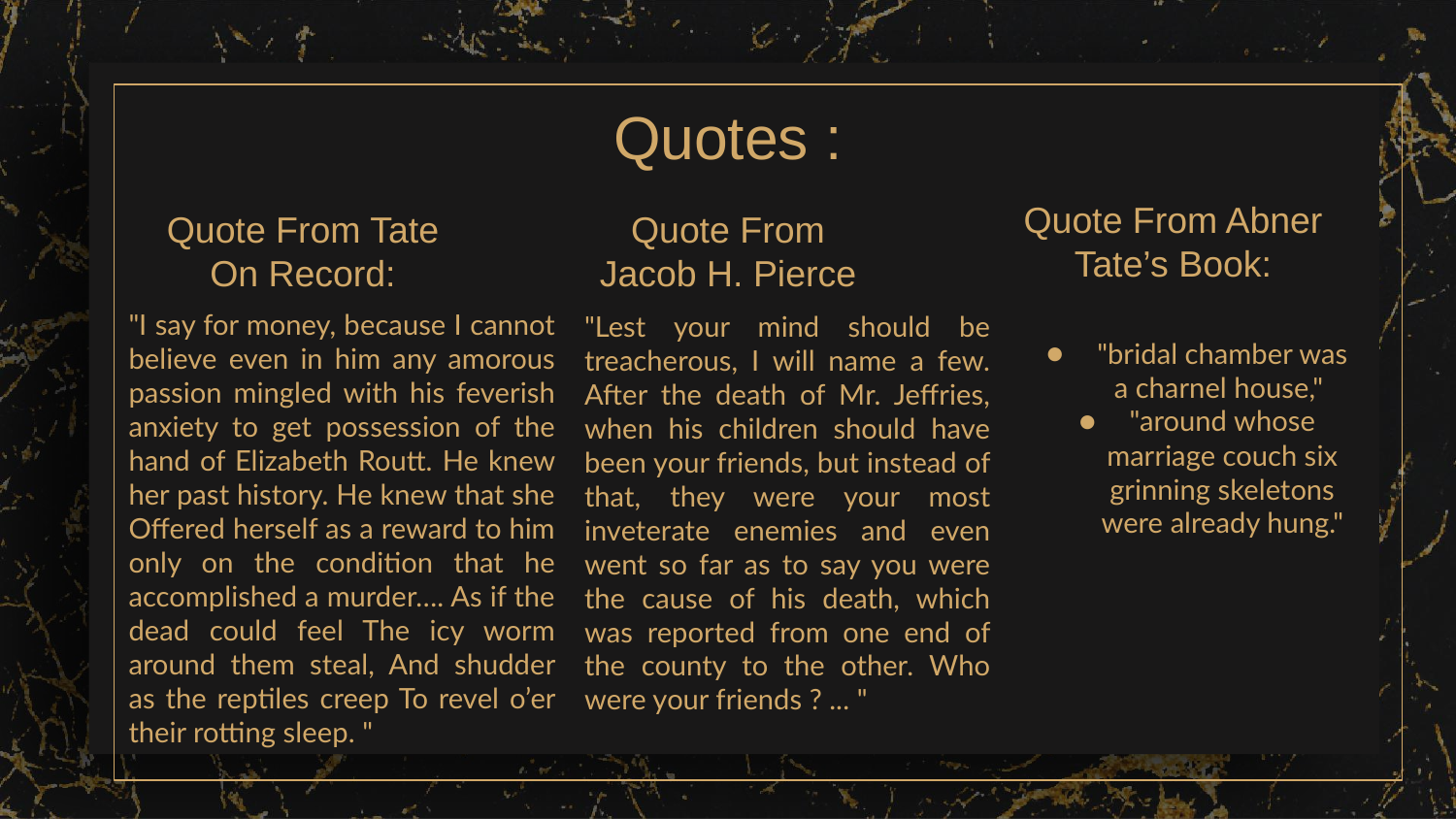

Quotes :
Quote From Abner Tate’s Book:
# Quote From Tate On Record:
Quote From Jacob H. Pierce
"I say for money, because I cannot believe even in him any amorous passion mingled with his feverish anxiety to get possession of the hand of Elizabeth Routt. He knew her past history. He knew that she Offered herself as a reward to him only on the condition that he accomplished a murder…. As if the dead could feel The icy worm around them steal, And shudder as the reptiles creep To revel o’er their rotting sleep. "

"Lest your mind should be treacherous, I will name a few. After the death of Mr. Jeffries, when his children should have been your friends, but instead of that, they were your most inveterate enemies and even went so far as to say you were the cause of his death, which was reported from one end of the county to the other. Who were your friends ? ... "
"bridal chamber was a charnel house,"
"around whose marriage couch six grinning skeletons were already hung."